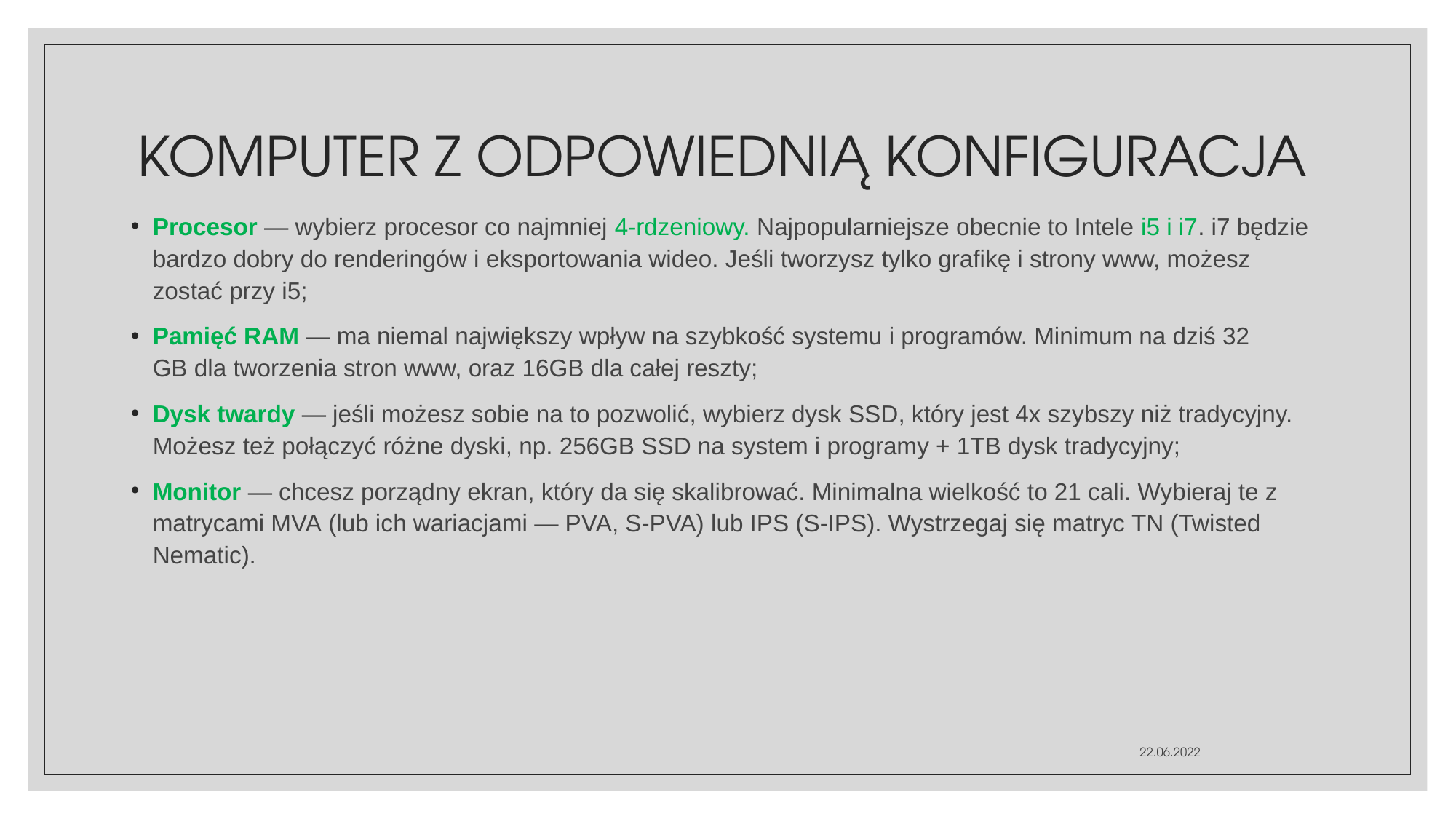

# KOMPUTER Z ODPOWIEDNIĄ KONFIGURACJA
Procesor — wybierz procesor co najmniej 4-rdzeniowy. Najpopularniejsze obecnie to Intele i5 i i7. i7 będzie bardzo dobry do renderingów i eksportowania wideo. Jeśli tworzysz tylko grafikę i strony www, możesz zostać przy i5;
Pamięć RAM — ma niemal największy wpływ na szybkość systemu i programów. Minimum na dziś 32 GB dla tworzenia stron www, oraz 16GB dla całej reszty;
Dysk twardy — jeśli możesz sobie na to pozwolić, wybierz dysk SSD, który jest 4x szybszy niż tradycyjny. Możesz też połączyć różne dyski, np. 256GB SSD na system i programy + 1TB dysk tradycyjny;
Monitor — chcesz porządny ekran, który da się skalibrować. Minimalna wielkość to 21 cali. Wybieraj te z matrycami MVA (lub ich wariacjami — PVA, S-PVA) lub IPS (S-IPS). Wystrzegaj się matryc TN (Twisted Nematic).

22.06.2022